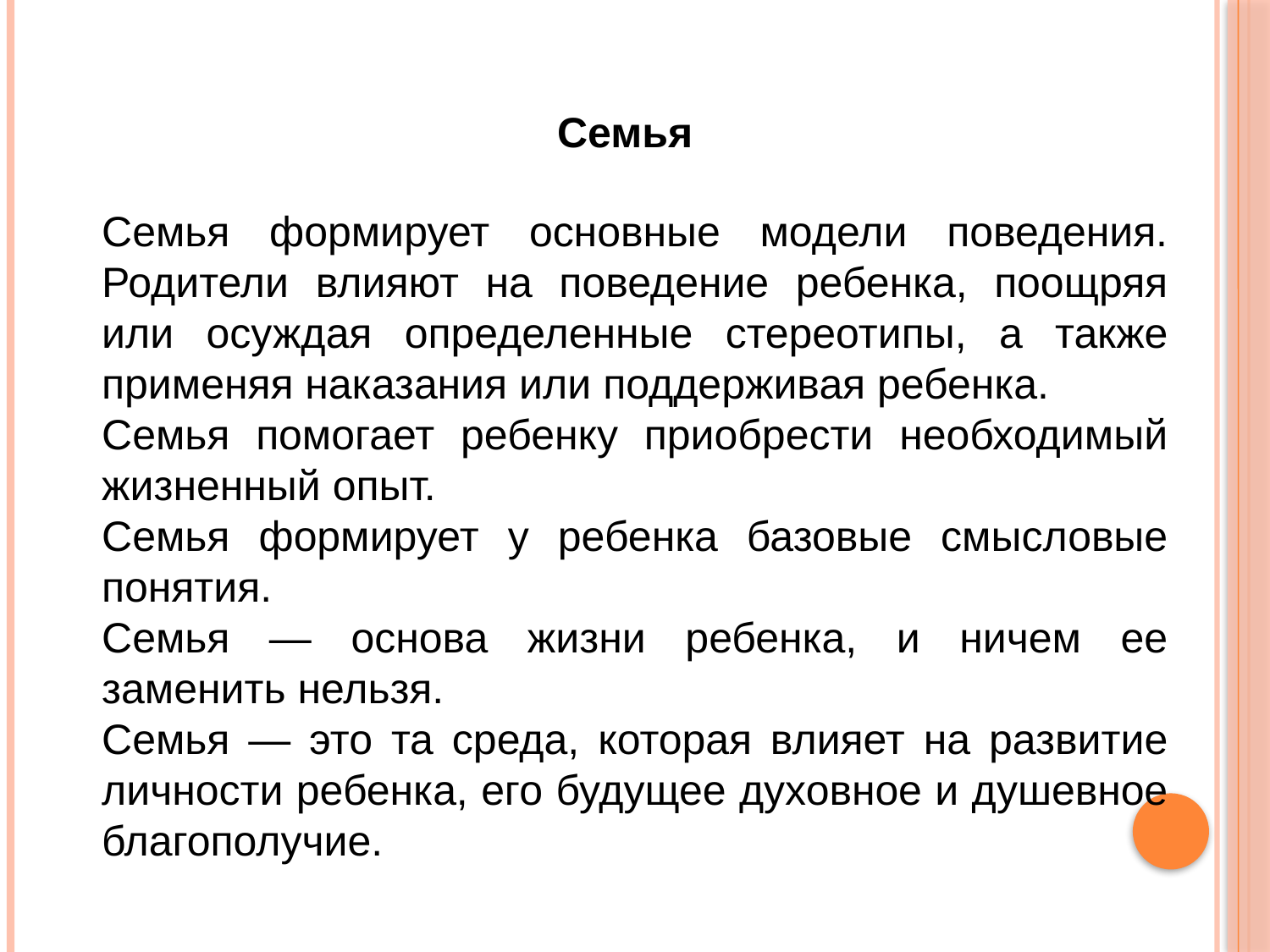

Семья
Семья формирует основные модели поведения. Родители влияют на поведение ребенка, поощряя или осуждая определенные стереотипы, а также применяя наказания или поддерживая ребенка.
Семья помогает ребенку приобрести необходимый жизненный опыт.
Семья формирует у ребенка базовые смысловые понятия.
Семья — основа жизни ребенка, и ничем ее заменить нельзя.
Семья — это та среда, которая влияет на развитие личности ребенка, его будущее духовное и душевное благополучие.